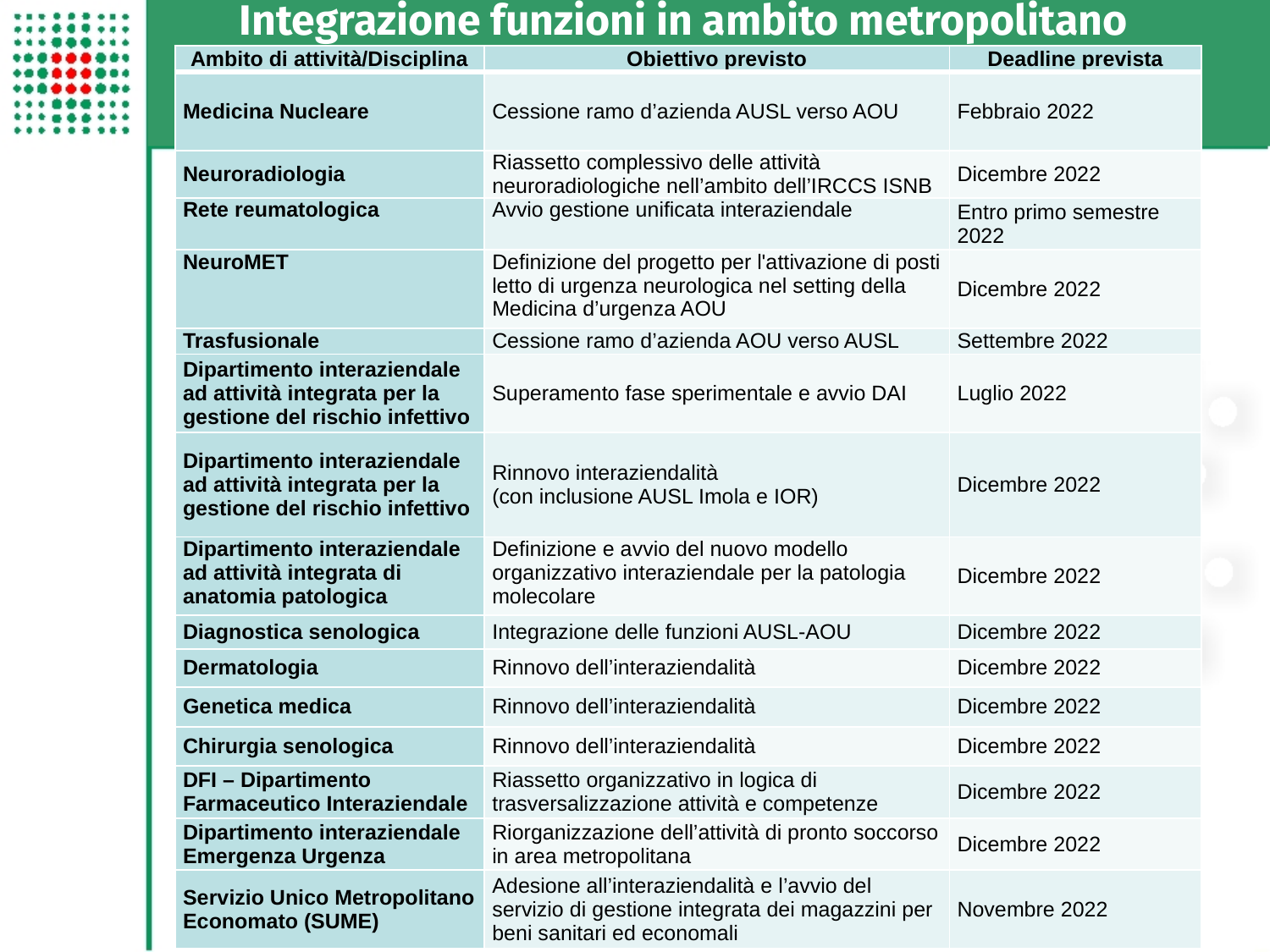

Integrazione funzioni in ambito metropolitano
| Ambito di attività/Disciplina | Obiettivo previsto | Deadline prevista |
| --- | --- | --- |
| Medicina Nucleare | Cessione ramo d’azienda AUSL verso AOU | Febbraio 2022 |
| Neuroradiologia | Riassetto complessivo delle attività neuroradiologiche nell’ambito dell’IRCCS ISNB | Dicembre 2022 |
| Rete reumatologica | Avvio gestione unificata interaziendale | Entro primo semestre 2022 |
| NeuroMET | Definizione del progetto per l'attivazione di posti letto di urgenza neurologica nel setting della Medicina d’urgenza AOU | Dicembre 2022 |
| Trasfusionale | Cessione ramo d’azienda AOU verso AUSL | Settembre 2022 |
| Dipartimento interaziendale ad attività integrata per la gestione del rischio infettivo | Superamento fase sperimentale e avvio DAI | Luglio 2022 |
| Dipartimento interaziendale ad attività integrata per la gestione del rischio infettivo | Rinnovo interaziendalità (con inclusione AUSL Imola e IOR) | Dicembre 2022 |
| Dipartimento interaziendale ad attività integrata di anatomia patologica | Definizione e avvio del nuovo modello organizzativo interaziendale per la patologia molecolare | Dicembre 2022 |
| Diagnostica senologica | Integrazione delle funzioni AUSL-AOU | Dicembre 2022 |
| Dermatologia | Rinnovo dell’interaziendalità | Dicembre 2022 |
| Genetica medica | Rinnovo dell’interaziendalità | Dicembre 2022 |
| Chirurgia senologica | Rinnovo dell’interaziendalità | Dicembre 2022 |
| DFI – Dipartimento Farmaceutico Interaziendale | Riassetto organizzativo in logica di trasversalizzazione attività e competenze | Dicembre 2022 |
| Dipartimento interaziendale Emergenza Urgenza | Riorganizzazione dell’attività di pronto soccorso in area metropolitana | Dicembre 2022 |
| Servizio Unico Metropolitano Economato (SUME) | Adesione all’interaziendalità e l’avvio del servizio di gestione integrata dei magazzini per beni sanitari ed economali | Novembre 2022 |
20